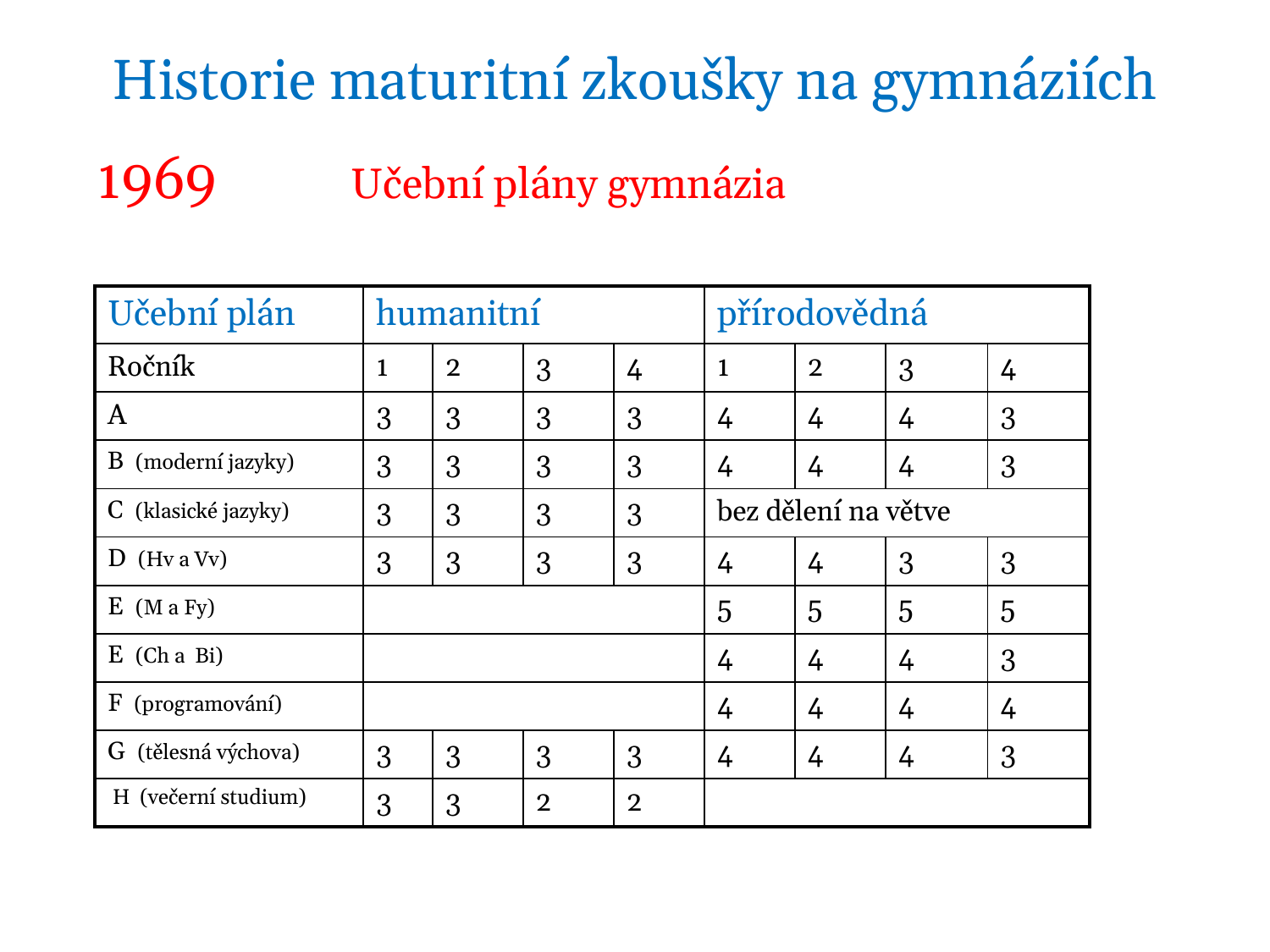

# Historie maturitní zkoušky na gymnáziích
1969		Učební plány gymnázia
| Učební plán | humanitní |  |  |  | přírodovědná |  |  |  |
| --- | --- | --- | --- | --- | --- | --- | --- | --- |
| Ročník | 1 | 2 | 3 | 4 | 1 | 2 | 3 | 4 |
| A | 3 | 3 | 3 | 3 | 4 | 4 | 4 | 3 |
| B (moderní jazyky) | 3 | 3 | 3 | 3 | 4 | 4 | 4 | 3 |
| C (klasické jazyky) | 3 | 3 | 3 | 3 | bez dělení na větve |  |  |  |
| D (Hv a Vv) | 3 | 3 | 3 | 3 | 4 | 4 | 3 | 3 |
| E (M a Fy) |  |  |  |  | 5 | 5 | 5 | 5 |
| E (Ch a Bi) |  |  |  |  | 4 | 4 | 4 | 3 |
| F (programování) |  |  |  |  | 4 | 4 | 4 | 4 |
| G (tělesná výchova) | 3 | 3 | 3 | 3 | 4 | 4 | 4 | 3 |
| H (večerní studium) | 3 | 3 | 2 | 2 |  |  |  |  |